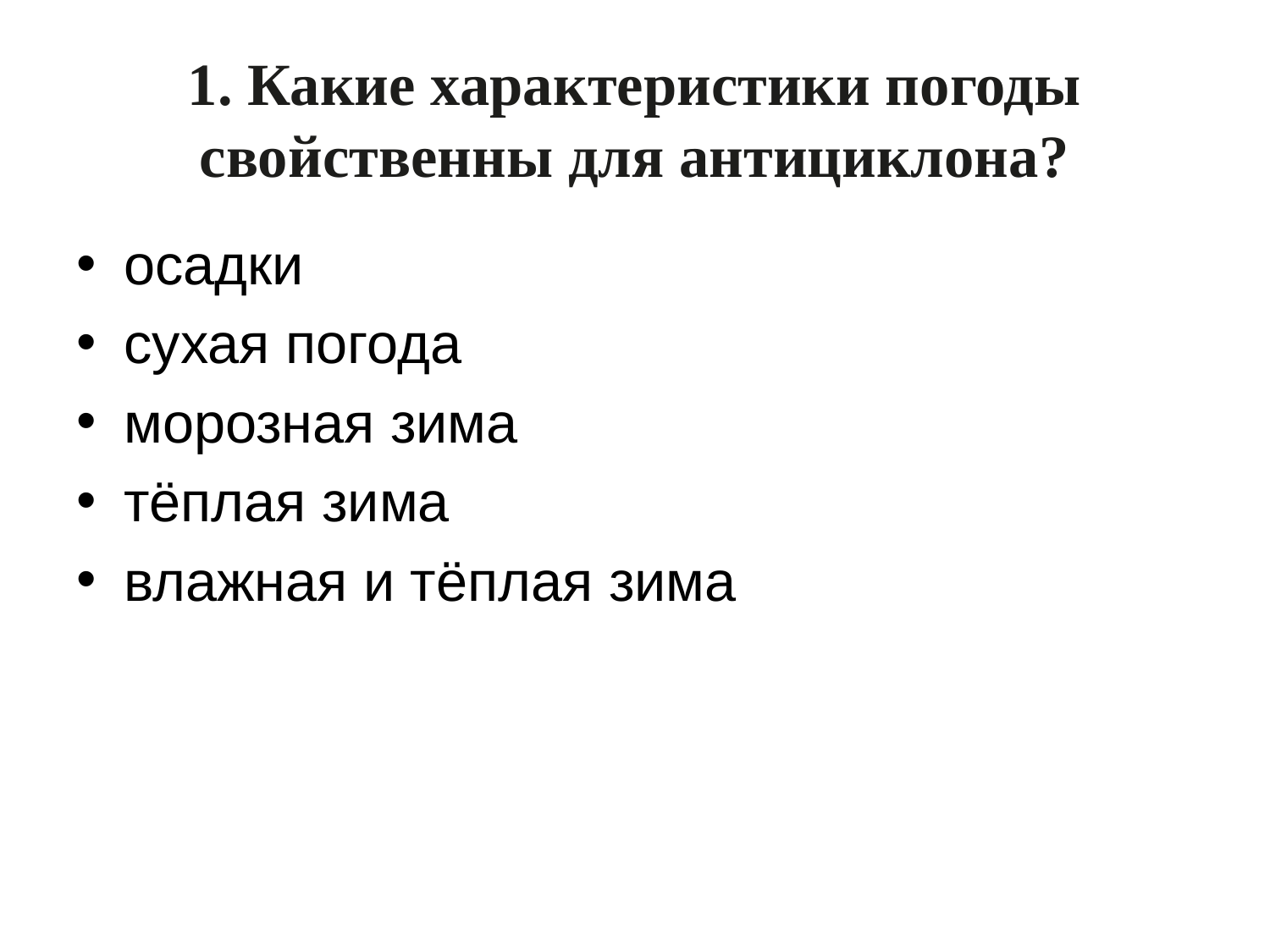

# 1. Какие характеристики погоды свойственны для антициклона?
осадки
сухая погода
морозная зима
тёплая зима
влажная и тёплая зима